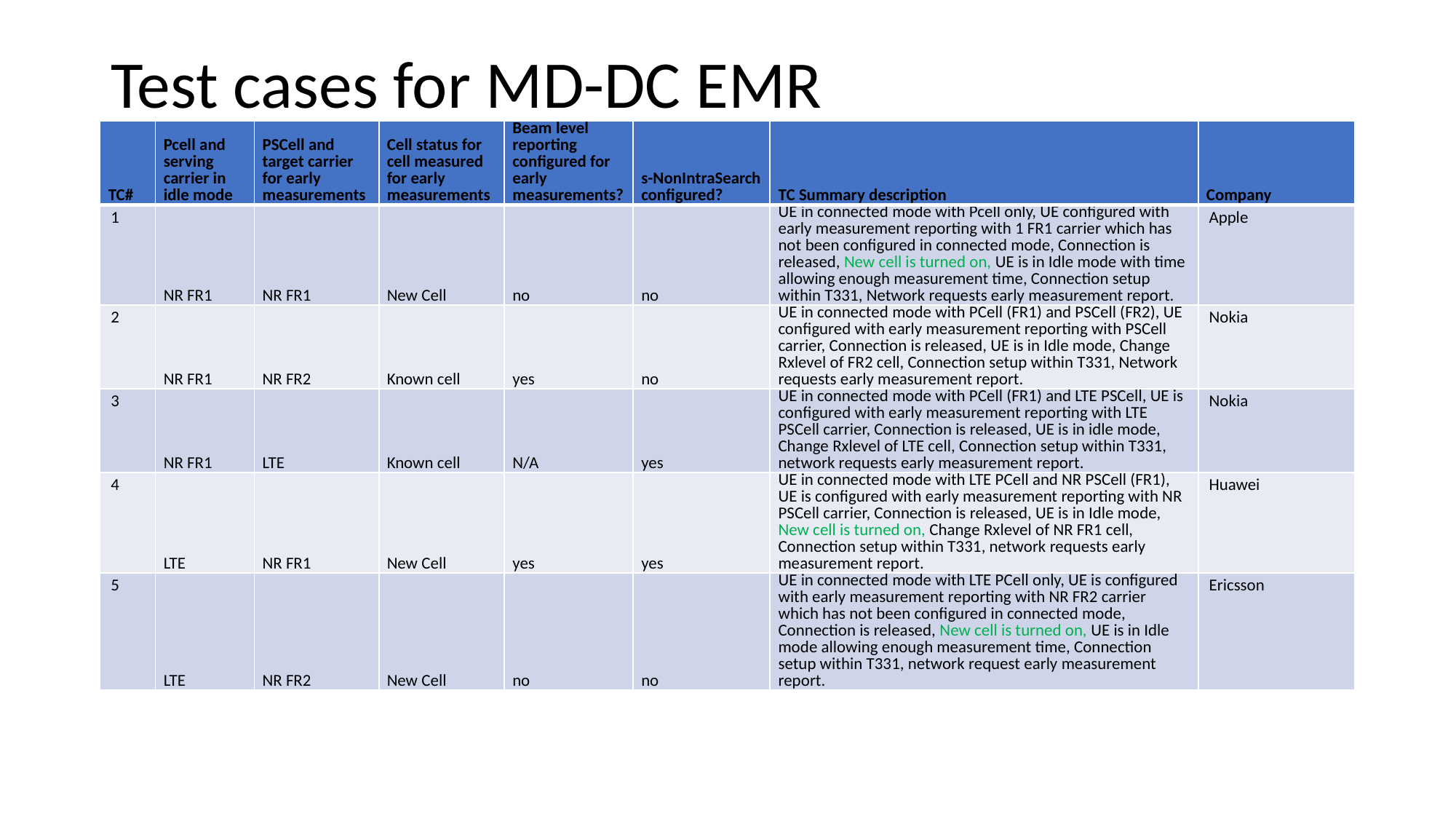

# Test cases for MD-DC EMR
| TC# | Pcell and serving carrier in idle mode | PSCell and target carrier for early measurements | Cell status for cell measured for early measurements | Beam level reporting configured for early measurements? | s-NonIntraSearch configured? | TC Summary description | Company |
| --- | --- | --- | --- | --- | --- | --- | --- |
| 1 | NR FR1 | NR FR1 | New Cell | no | no | UE in connected mode with Pcell only, UE configured with early measurement reporting with 1 FR1 carrier which has not been configured in connected mode, Connection is released, New cell is turned on, UE is in Idle mode with time allowing enough measurement time, Connection setup within T331, Network requests early measurement report. | Apple |
| 2 | NR FR1 | NR FR2 | Known cell | yes | no | UE in connected mode with PCell (FR1) and PSCell (FR2), UE configured with early measurement reporting with PSCell carrier, Connection is released, UE is in Idle mode, Change Rxlevel of FR2 cell, Connection setup within T331, Network requests early measurement report. | Nokia |
| 3 | NR FR1 | LTE | Known cell | N/A | yes | UE in connected mode with PCell (FR1) and LTE PSCell, UE is configured with early measurement reporting with LTE PSCell carrier, Connection is released, UE is in idle mode, Change Rxlevel of LTE cell, Connection setup within T331, network requests early measurement report. | Nokia |
| 4 | LTE | NR FR1 | New Cell | yes | yes | UE in connected mode with LTE PCell and NR PSCell (FR1), UE is configured with early measurement reporting with NR PSCell carrier, Connection is released, UE is in Idle mode, New cell is turned on, Change Rxlevel of NR FR1 cell, Connection setup within T331, network requests early measurement report. | Huawei |
| 5 | LTE | NR FR2 | New Cell | no | no | UE in connected mode with LTE PCell only, UE is configured with early measurement reporting with NR FR2 carrier which has not been configured in connected mode, Connection is released, New cell is turned on, UE is in Idle mode allowing enough measurement time, Connection setup within T331, network request early measurement report. | Ericsson |